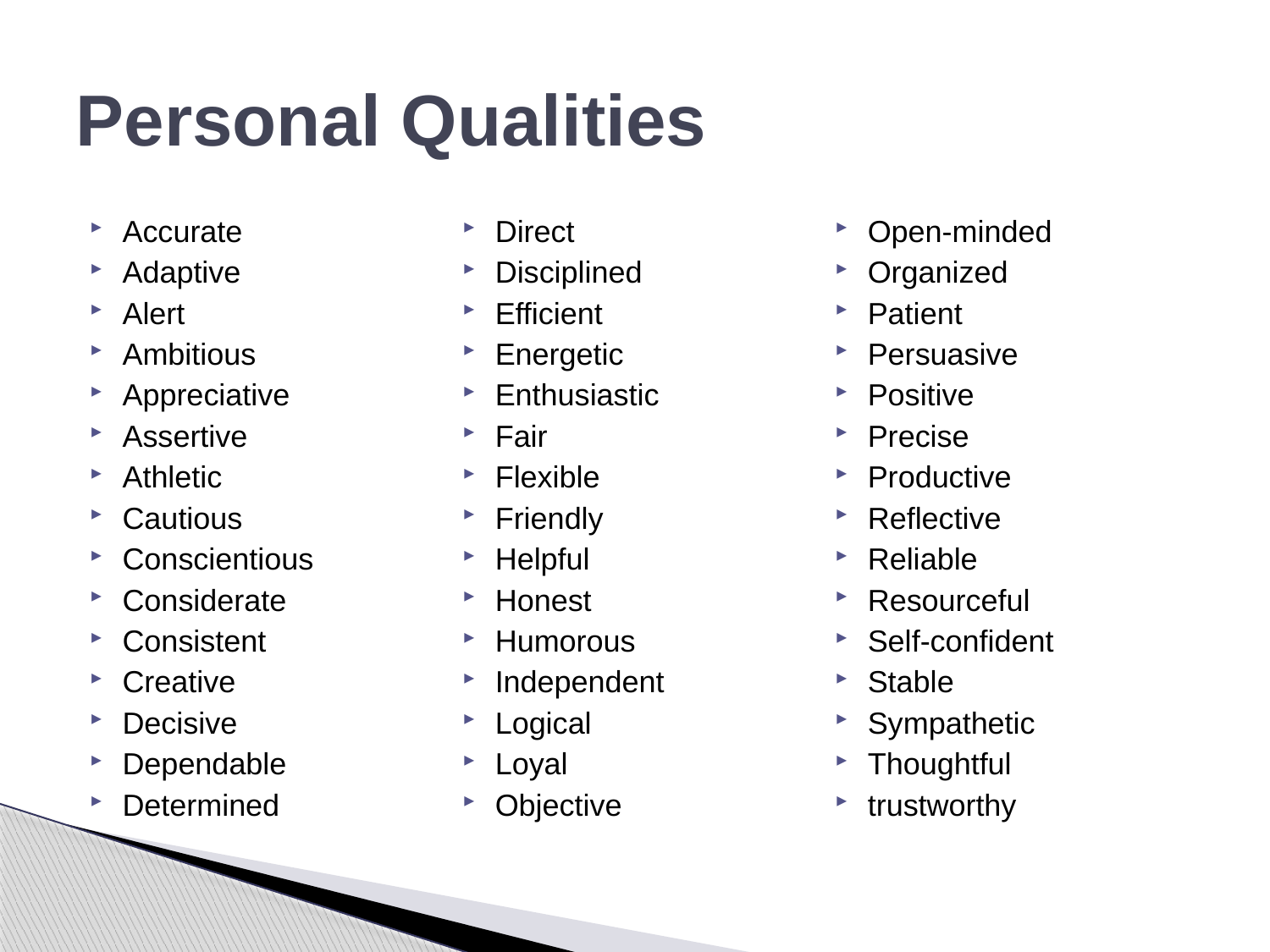

# Personal Qualities
Accurate
Adaptive
Alert
Ambitious
Appreciative
Assertive
Athletic
Cautious
Conscientious
Considerate
Consistent
Creative
Decisive
Dependable
Determined
Direct
Disciplined
Efficient
Energetic
Enthusiastic
Fair
Flexible
Friendly
Helpful
Honest
Humorous
Independent
Logical
Loyal
Objective
Open-minded
Organized
Patient
Persuasive
Positive
Precise
Productive
Reflective
Reliable
Resourceful
Self-confident
Stable
Sympathetic
Thoughtful
trustworthy